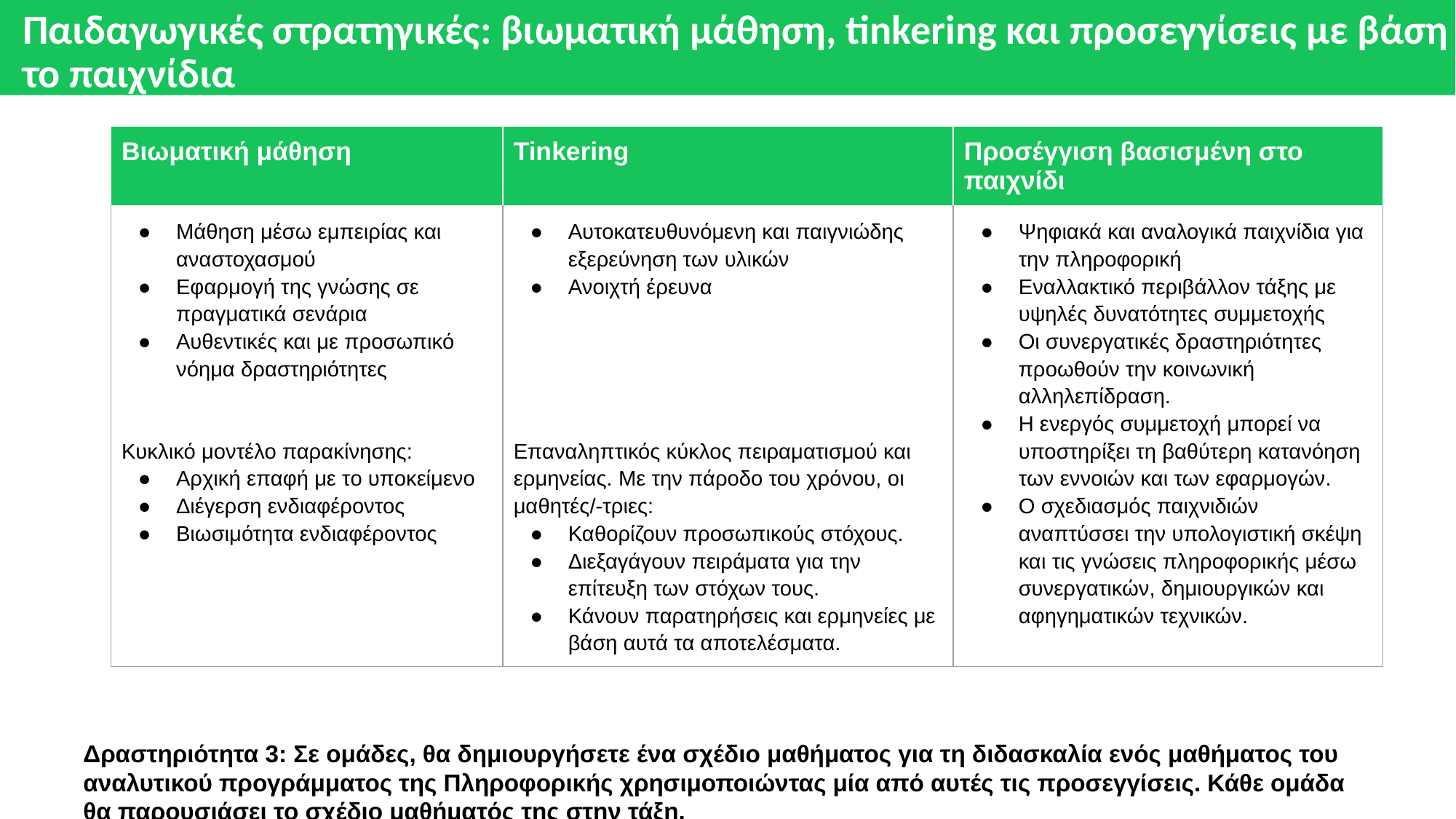

# Παιδαγωγικές στρατηγικές: βιωματική μάθηση, tinkering και προσεγγίσεις με βάση το παιχνίδια
| Βιωματική μάθηση | Tinkering | Προσέγγιση βασισμένη στο παιχνίδι |
| --- | --- | --- |
| Μάθηση μέσω εμπειρίας και αναστοχασμού Εφαρμογή της γνώσης σε πραγματικά σενάρια Αυθεντικές και με προσωπικό νόημα δραστηριότητες Κυκλικό μοντέλο παρακίνησης: Αρχική επαφή με το υποκείμενο Διέγερση ενδιαφέροντος Βιωσιμότητα ενδιαφέροντος | Αυτοκατευθυνόμενη και παιγνιώδης εξερεύνηση των υλικών Ανοιχτή έρευνα Επαναληπτικός κύκλος πειραματισμού και ερμηνείας. Με την πάροδο του χρόνου, οι μαθητές/-τριες: Καθορίζουν προσωπικούς στόχους. Διεξαγάγουν πειράματα για την επίτευξη των στόχων τους. Κάνουν παρατηρήσεις και ερμηνείες με βάση αυτά τα αποτελέσματα. | Ψηφιακά και αναλογικά παιχνίδια για την πληροφορική Εναλλακτικό περιβάλλον τάξης με υψηλές δυνατότητες συμμετοχής Οι συνεργατικές δραστηριότητες προωθούν την κοινωνική αλληλεπίδραση. Η ενεργός συμμετοχή μπορεί να υποστηρίξει τη βαθύτερη κατανόηση των εννοιών και των εφαρμογών. Ο σχεδιασμός παιχνιδιών αναπτύσσει την υπολογιστική σκέψη και τις γνώσεις πληροφορικής μέσω συνεργατικών, δημιουργικών και αφηγηματικών τεχνικών. |
Δραστηριότητα 3: Σε ομάδες, θα δημιουργήσετε ένα σχέδιο μαθήματος για τη διδασκαλία ενός μαθήματος του αναλυτικού προγράμματος της Πληροφορικής χρησιμοποιώντας μία από αυτές τις προσεγγίσεις. Κάθε ομάδα θα παρουσιάσει το σχέδιο μαθήματός της στην τάξη.